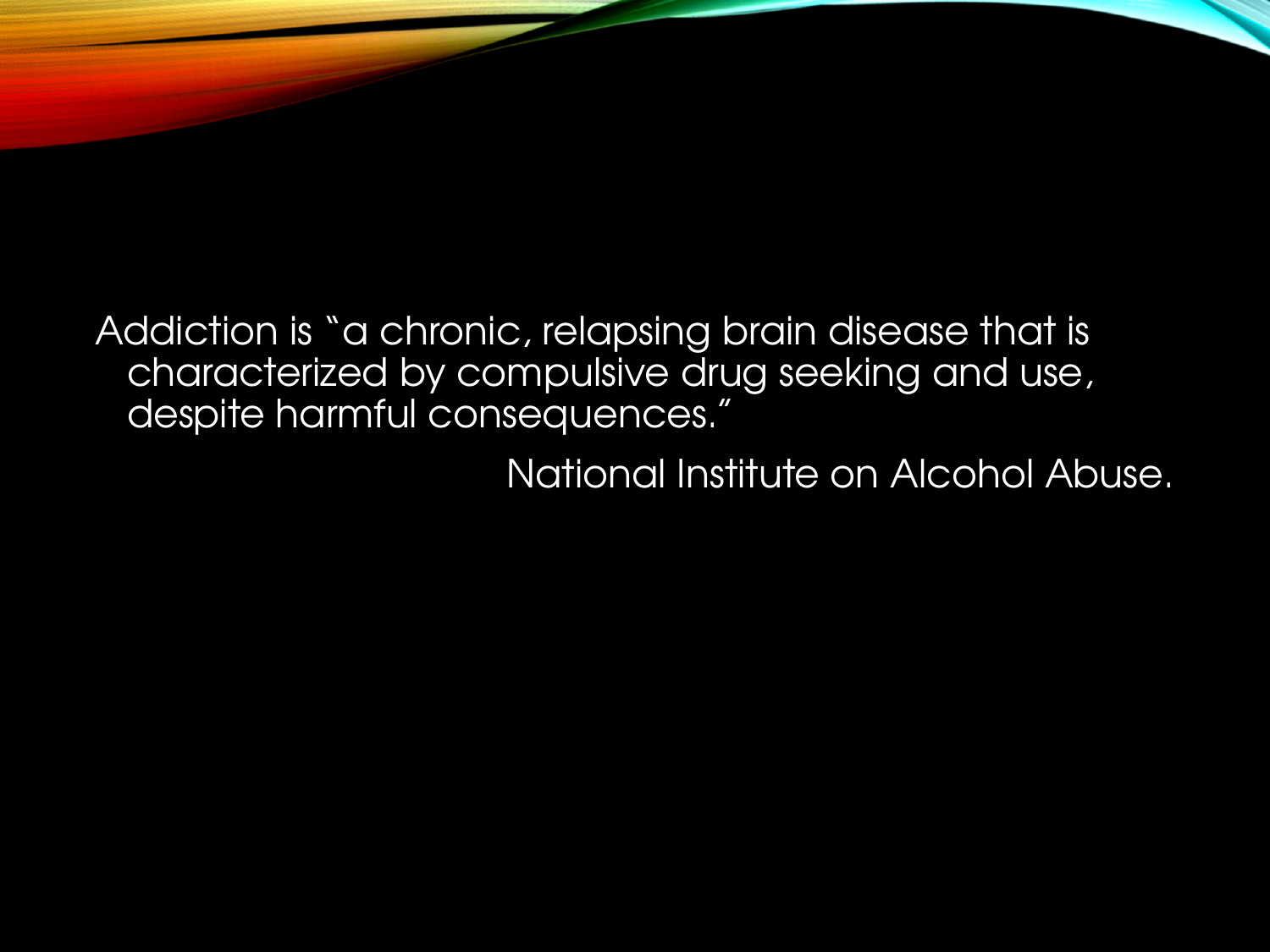

Addiction is “a chronic, relapsing brain disease that is characterized by compulsive drug seeking and use, despite harmful consequences.”
National Institute on Alcohol Abuse.